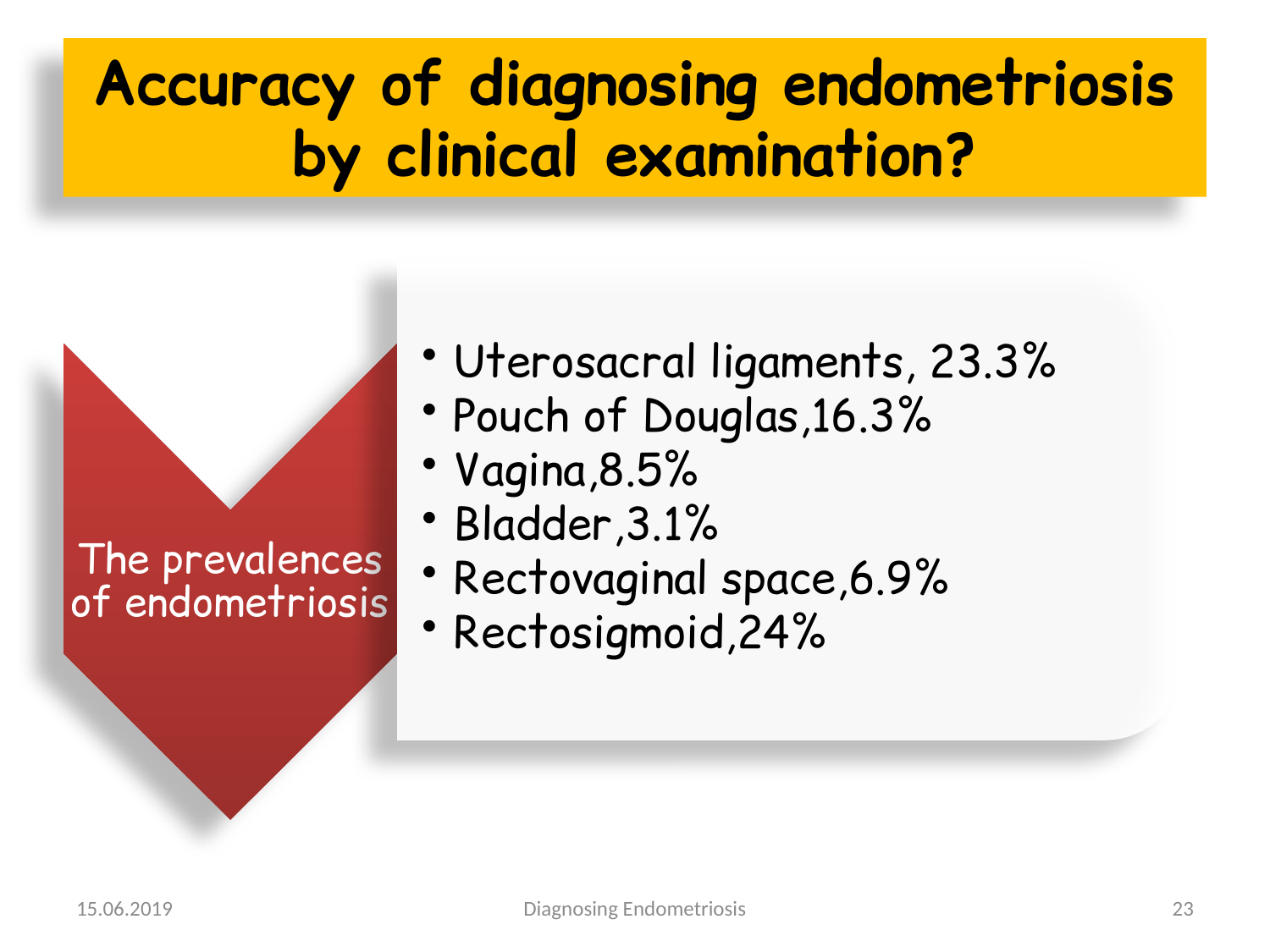

Accuracy of diagnosing endometriosis by clinical examination?
The prevalences of endometriosis
Uterosacral ligaments, 23.3%
Pouch of Douglas,16.3%
Vagina,8.5%
Bladder,3.1%
Rectovaginal space,6.9%
Rectosigmoid,24%
15.06.2019
Diagnosing Endometriosis
23